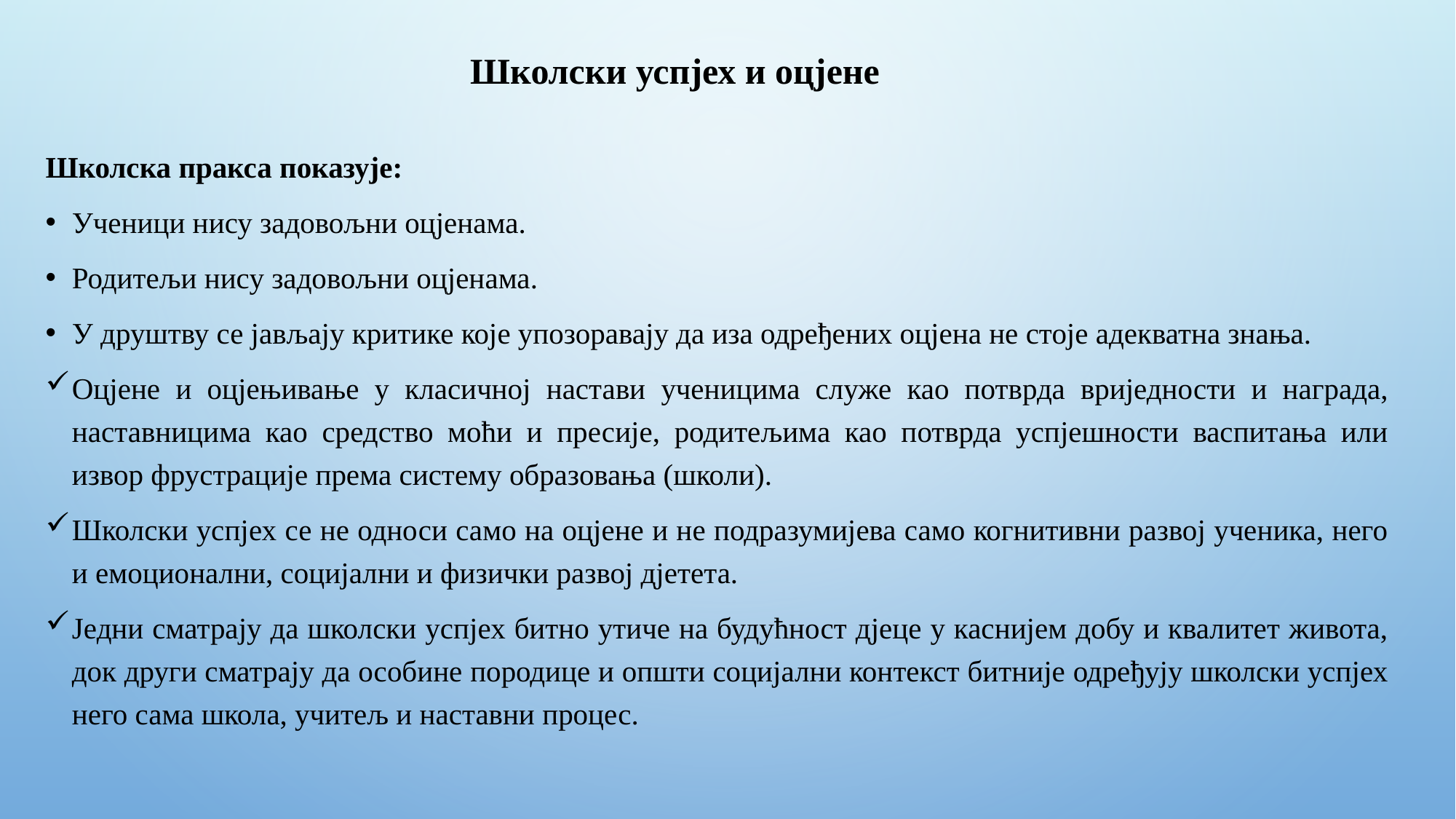

# Школски успјех и оцјене
Школска пракса показује:
Ученици нису задовољни оцјенама.
Родитељи нису задовољни оцјенама.
У друштву се јављају критике које упозоравају да иза одређених оцјена не стоје адекватна знања.
Оцјене и оцјењивање у класичној настави ученицима служе као потврда вриједности и награда, наставницима као средство моћи и пресије, родитељима као потврда успјешности васпитања или извор фрустрације према систему образовања (школи).
Школски успјех се не односи само на оцјене и не подразумијева само когнитивни развој ученика, него и емоционални, социјални и физички развој дјетета.
Једни сматрају да школски успјех битно утиче на будућност дјеце у каснијем добу и квалитет живота, док други сматрају да особине породице и општи социјални контекст битније одређују школски успјех него сама школа, учитељ и наставни процес.